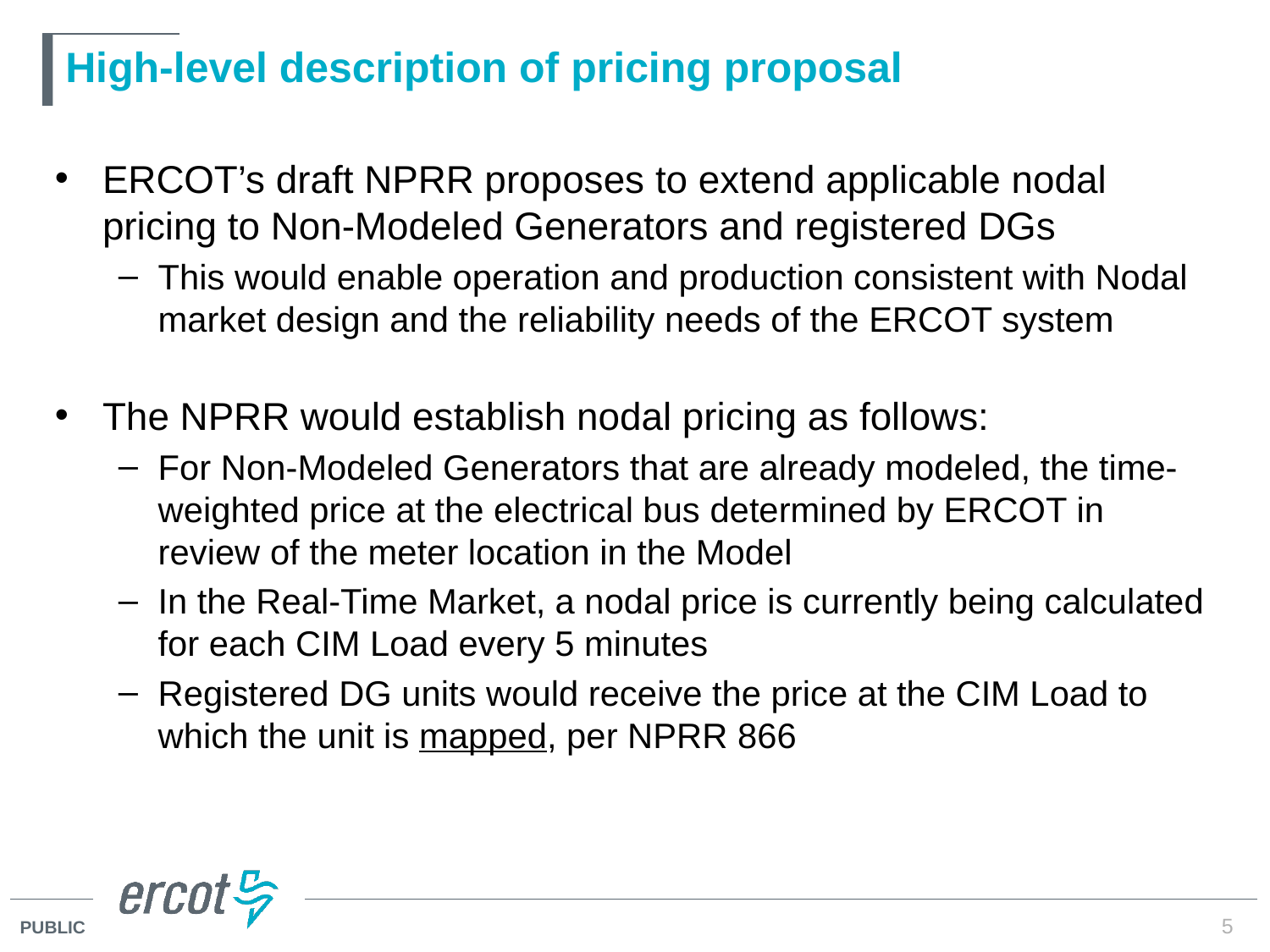

# High-level description of pricing proposal
ERCOT’s draft NPRR proposes to extend applicable nodal pricing to Non-Modeled Generators and registered DGs
This would enable operation and production consistent with Nodal market design and the reliability needs of the ERCOT system

The NPRR would establish nodal pricing as follows:
For Non-Modeled Generators that are already modeled, the time-weighted price at the electrical bus determined by ERCOT in review of the meter location in the Model
In the Real-Time Market, a nodal price is currently being calculated for each CIM Load every 5 minutes
Registered DG units would receive the price at the CIM Load to which the unit is mapped, per NPRR 866

5